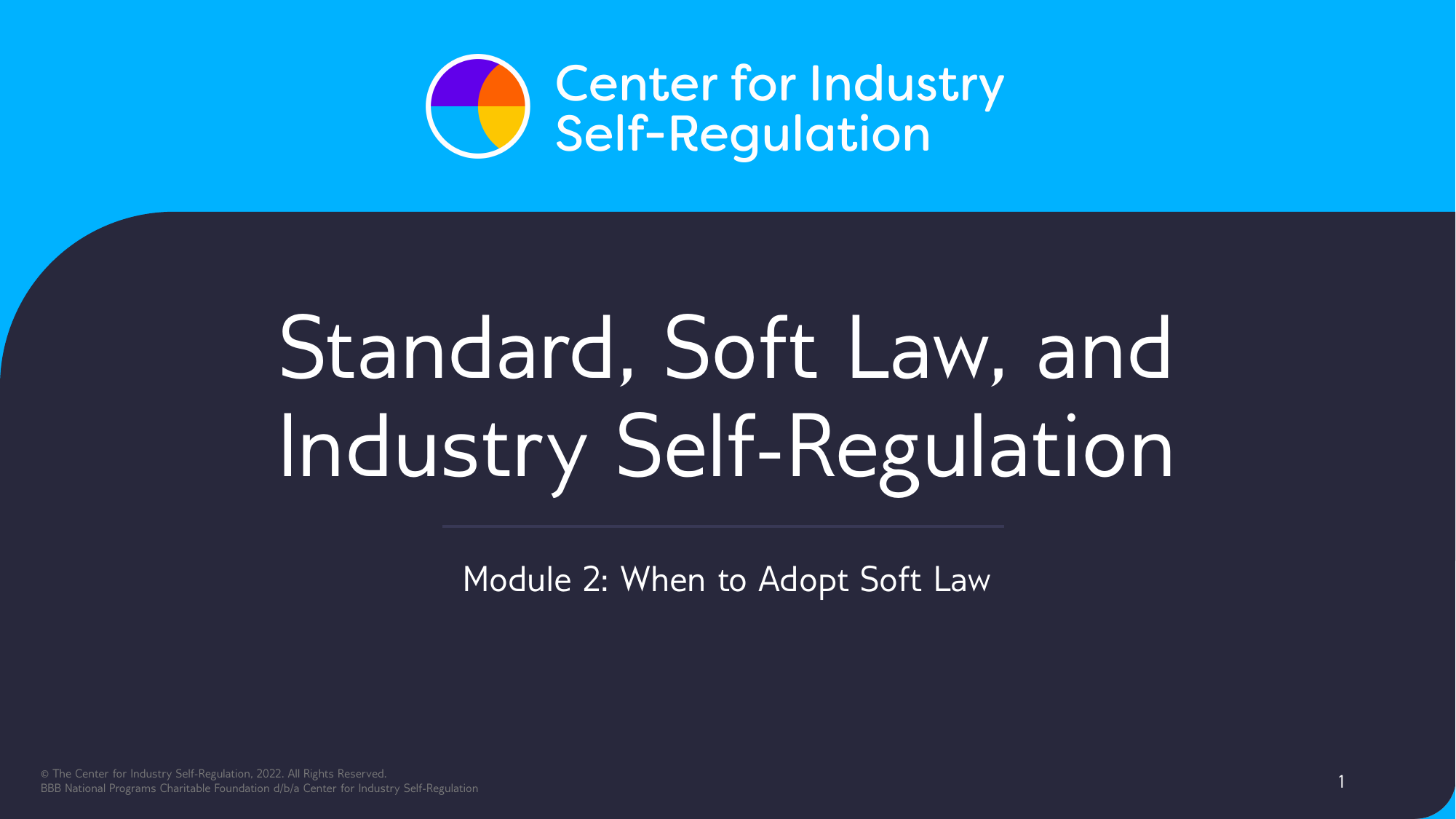

# Standard, Soft Law, and Industry Self-Regulation
Module 2: When to Adopt Soft Law
1